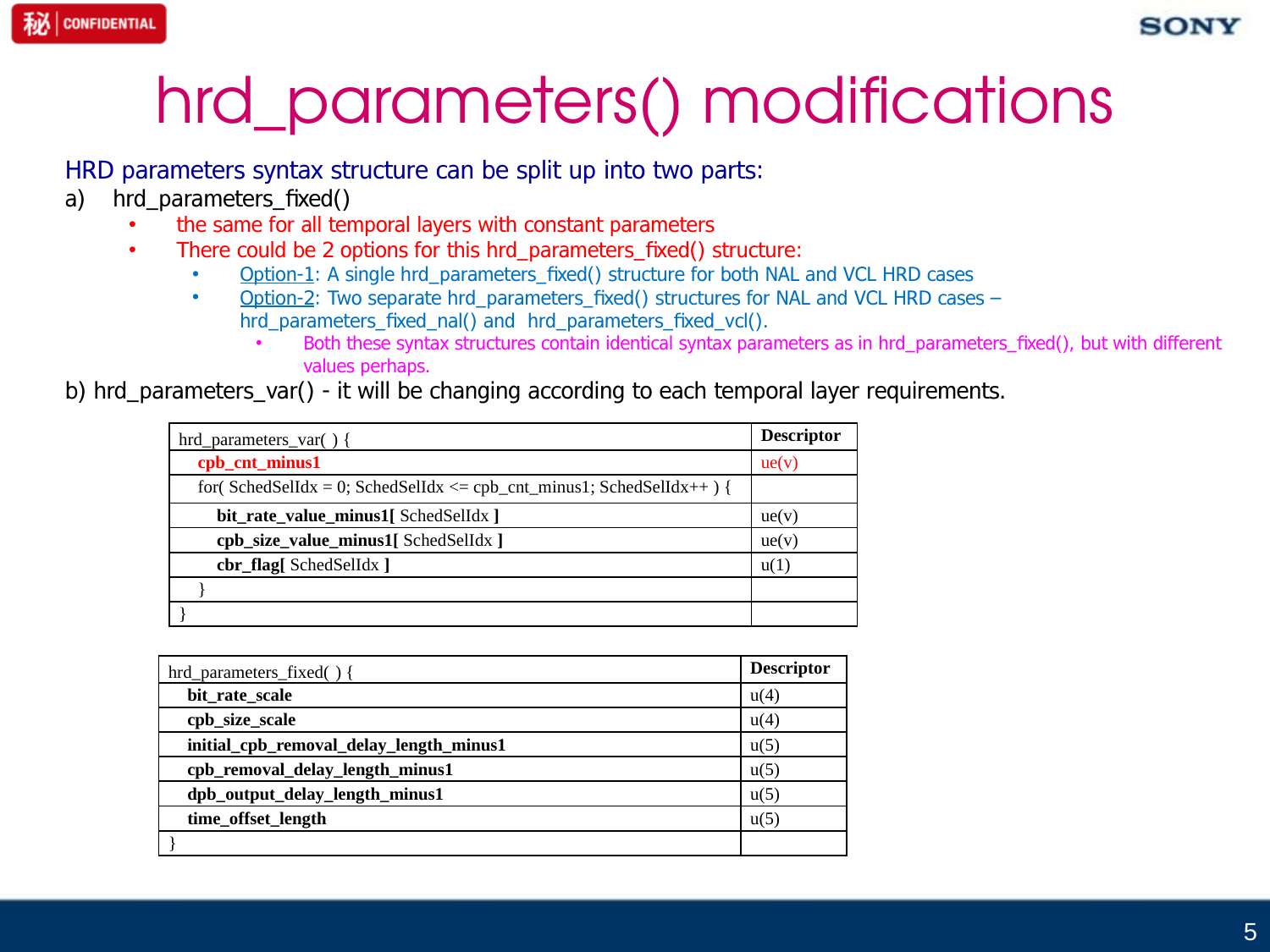

# hrd_parameters() modifications
HRD parameters syntax structure can be split up into two parts:
hrd_parameters_fixed()
the same for all temporal layers with constant parameters
There could be 2 options for this hrd_parameters_fixed() structure:
Option-1: A single hrd_parameters_fixed() structure for both NAL and VCL HRD cases
Option-2: Two separate hrd_parameters_fixed() structures for NAL and VCL HRD cases – hrd_parameters_fixed_nal() and  hrd_parameters_fixed_vcl().
Both these syntax structures contain identical syntax parameters as in hrd_parameters_fixed(), but with different values perhaps.
b) hrd_parameters_var() - it will be changing according to each temporal layer requirements.

| hrd\_parameters\_var( ) { | Descriptor |
| --- | --- |
| cpb\_cnt\_minus1 | ue(v) |
| for( SchedSelIdx = 0; SchedSelIdx <= cpb\_cnt\_minus1; SchedSelIdx++ ) { |  |
| bit\_rate\_value\_minus1[ SchedSelIdx ] | ue(v) |
| cpb\_size\_value\_minus1[ SchedSelIdx ] | ue(v) |
| cbr\_flag[ SchedSelIdx ] | u(1) |
| } |  |
| } |  |
| hrd\_parameters\_fixed( ) { | Descriptor |
| --- | --- |
| bit\_rate\_scale | u(4) |
| cpb\_size\_scale | u(4) |
| initial\_cpb\_removal\_delay\_length\_minus1 | u(5) |
| cpb\_removal\_delay\_length\_minus1 | u(5) |
| dpb\_output\_delay\_length\_minus1 | u(5) |
| time\_offset\_length | u(5) |
| } |  |
5